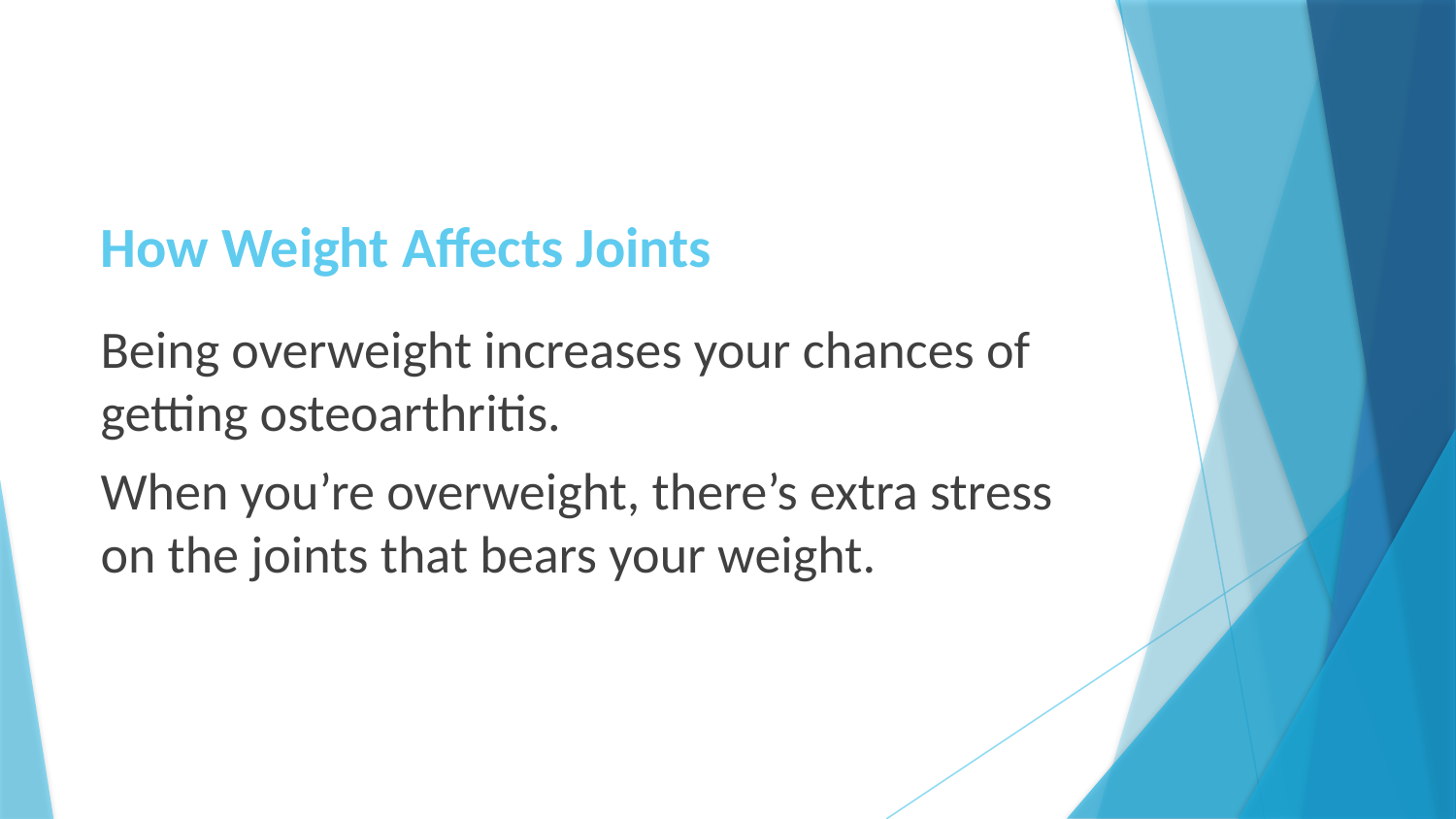

# How Weight Affects Joints
Being overweight increases your chances of getting osteoarthritis.
When you’re overweight, there’s extra stress on the joints that bears your weight.